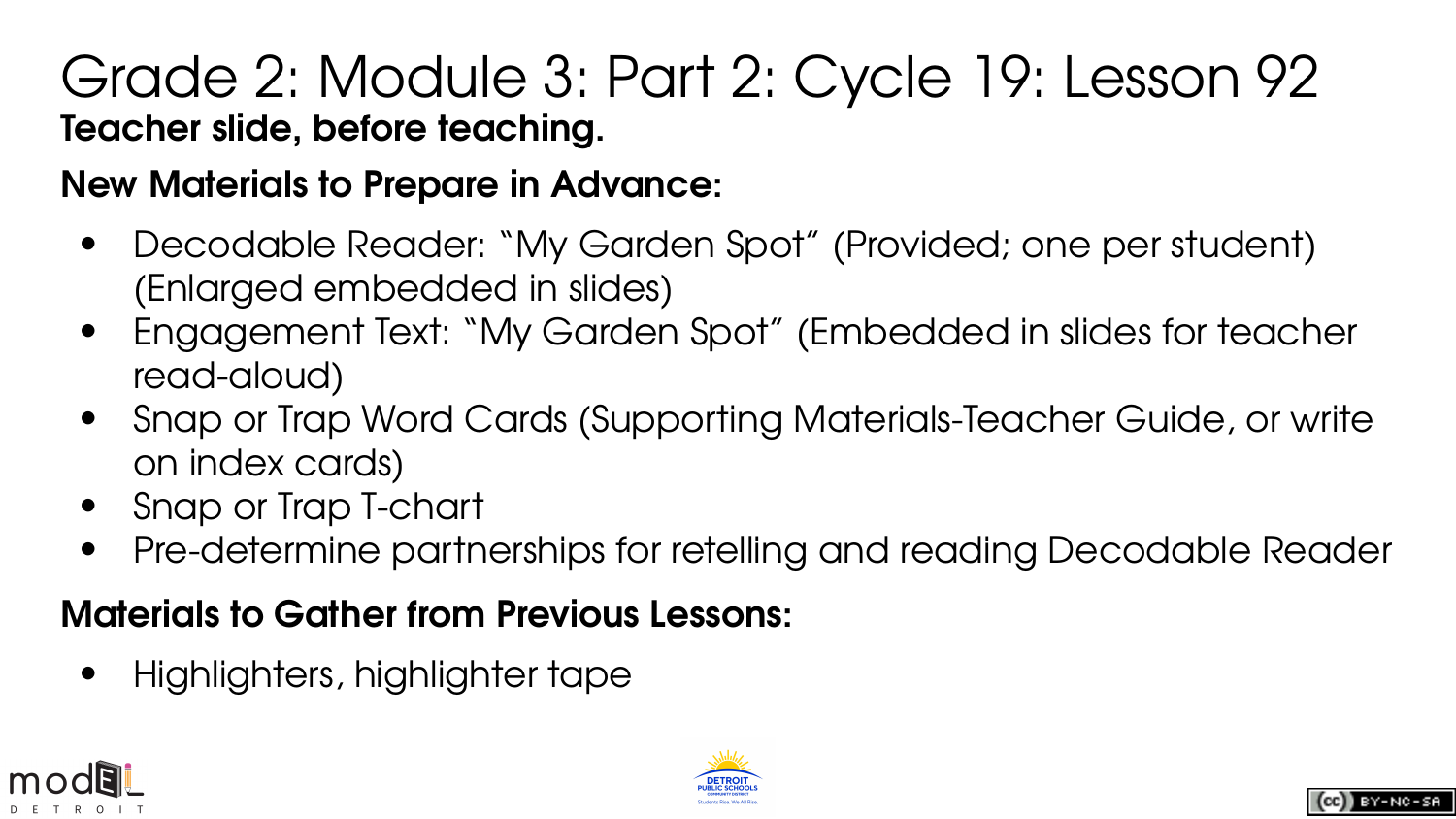

# Grade 2: Module 3: Part 2: Cycle 19: Lesson 92
Teacher slide, before teaching.
New Materials to Prepare in Advance:
Decodable Reader: “My Garden Spot” (Provided; one per student) (Enlarged embedded in slides)
Engagement Text: “My Garden Spot” (Embedded in slides for teacher read-aloud)
Snap or Trap Word Cards (Supporting Materials-Teacher Guide, or write on index cards)
Snap or Trap T-chart
Pre-determine partnerships for retelling and reading Decodable Reader
Materials to Gather from Previous Lessons:
Highlighters, highlighter tape